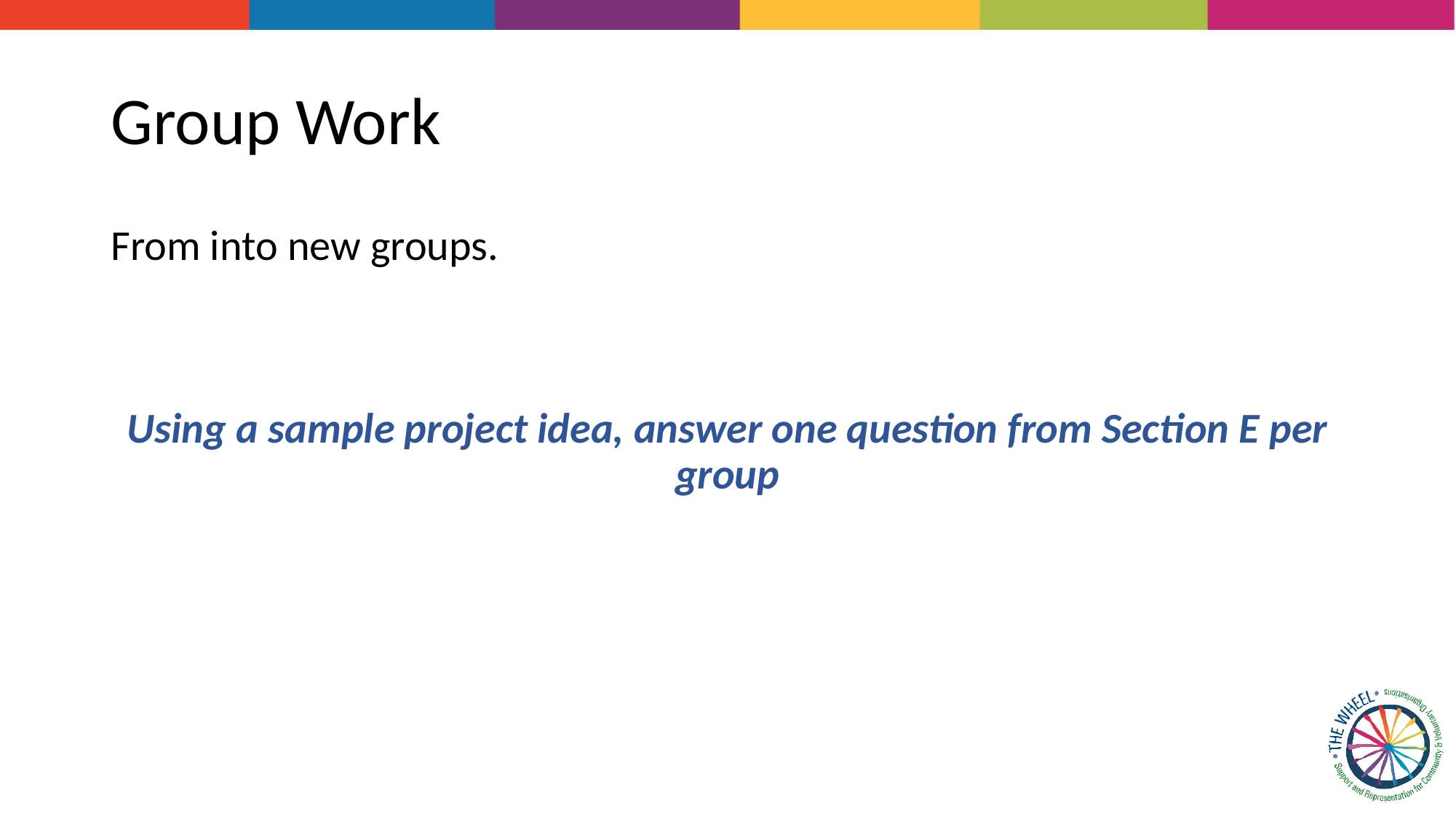

# Group Work
From into new groups.

Using a sample project idea, answer one question from Section E per group